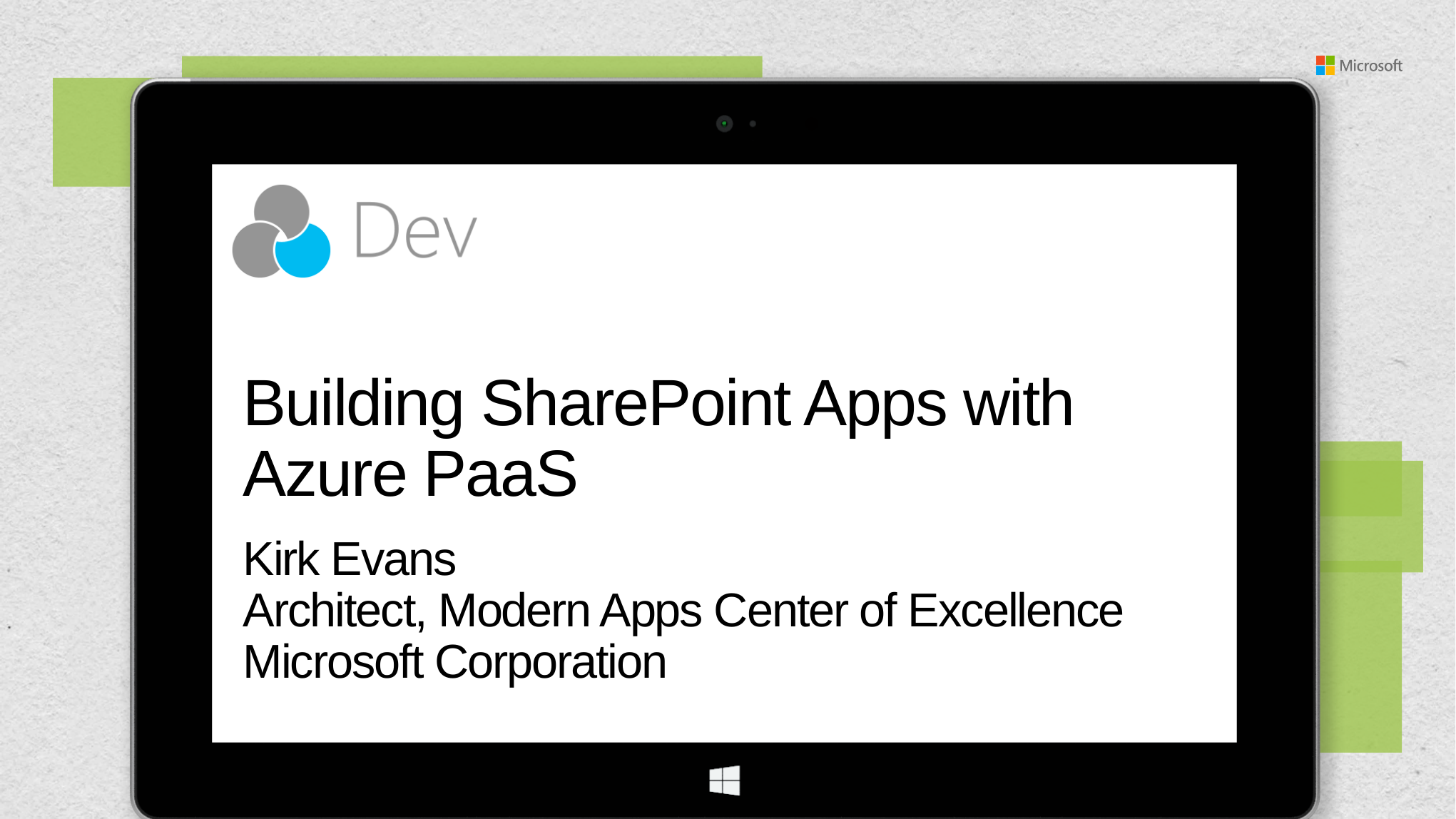

# Building SharePoint Apps with Azure PaaS
Kirk Evans
Architect, Modern Apps Center of Excellence
Microsoft Corporation